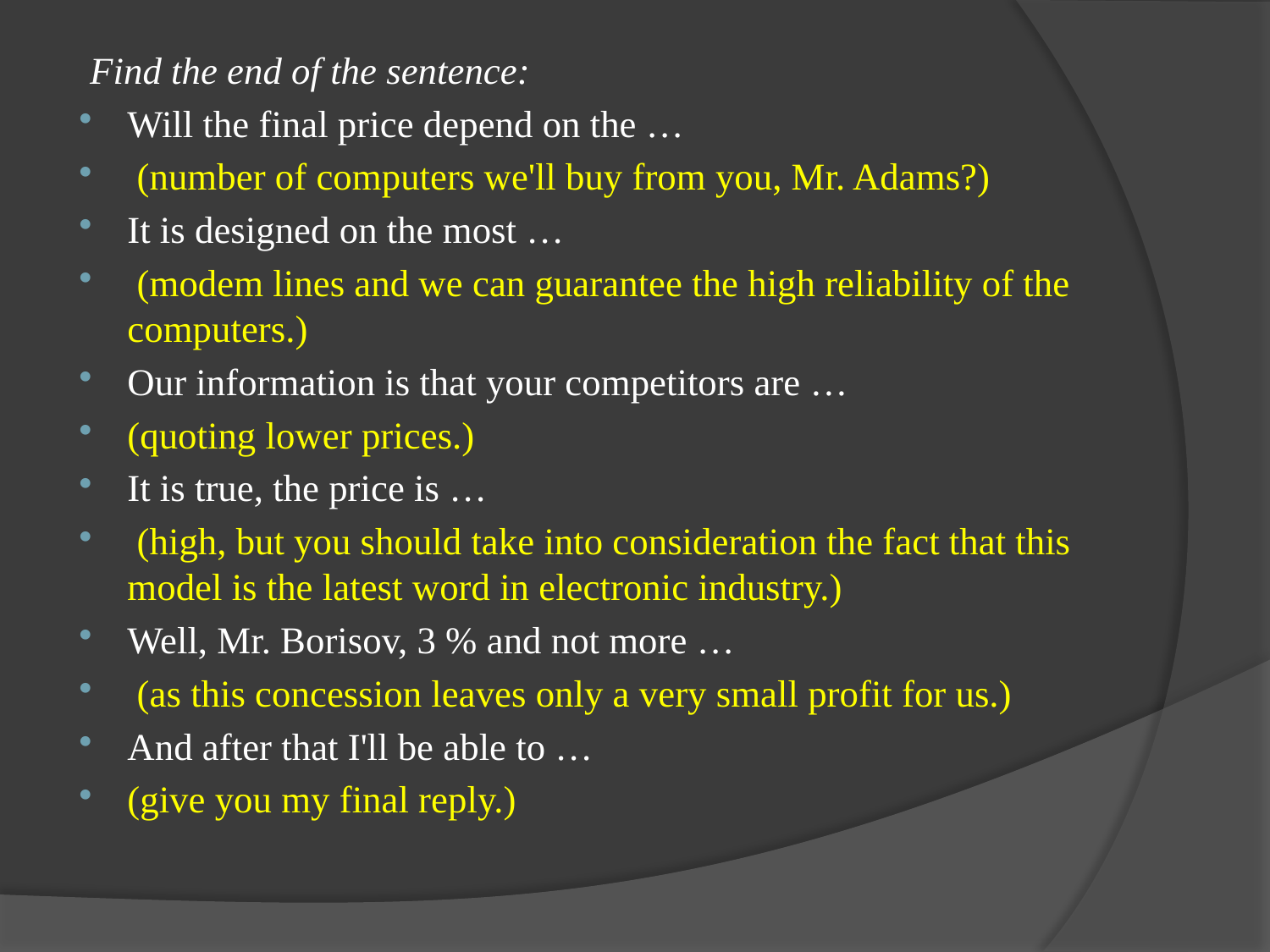

Find the end of the sentence:
Will the final price depend on the …
 (number of computers we'll buy from you, Mr. Adams?)
It is designed on the most …
 (modem lines and we can guarantee the high reliability of the computers.)
Our information is that your competitors are …
(quoting lower prices.)
It is true, the price is …
 (high, but you should take into consideration the fact that this model is the latest word in electronic industry.)
Well, Mr. Borisov, 3 % and not more …
 (as this concession leaves only a very small profit for us.)
And after that I'll be able to …
(give you my final reply.)